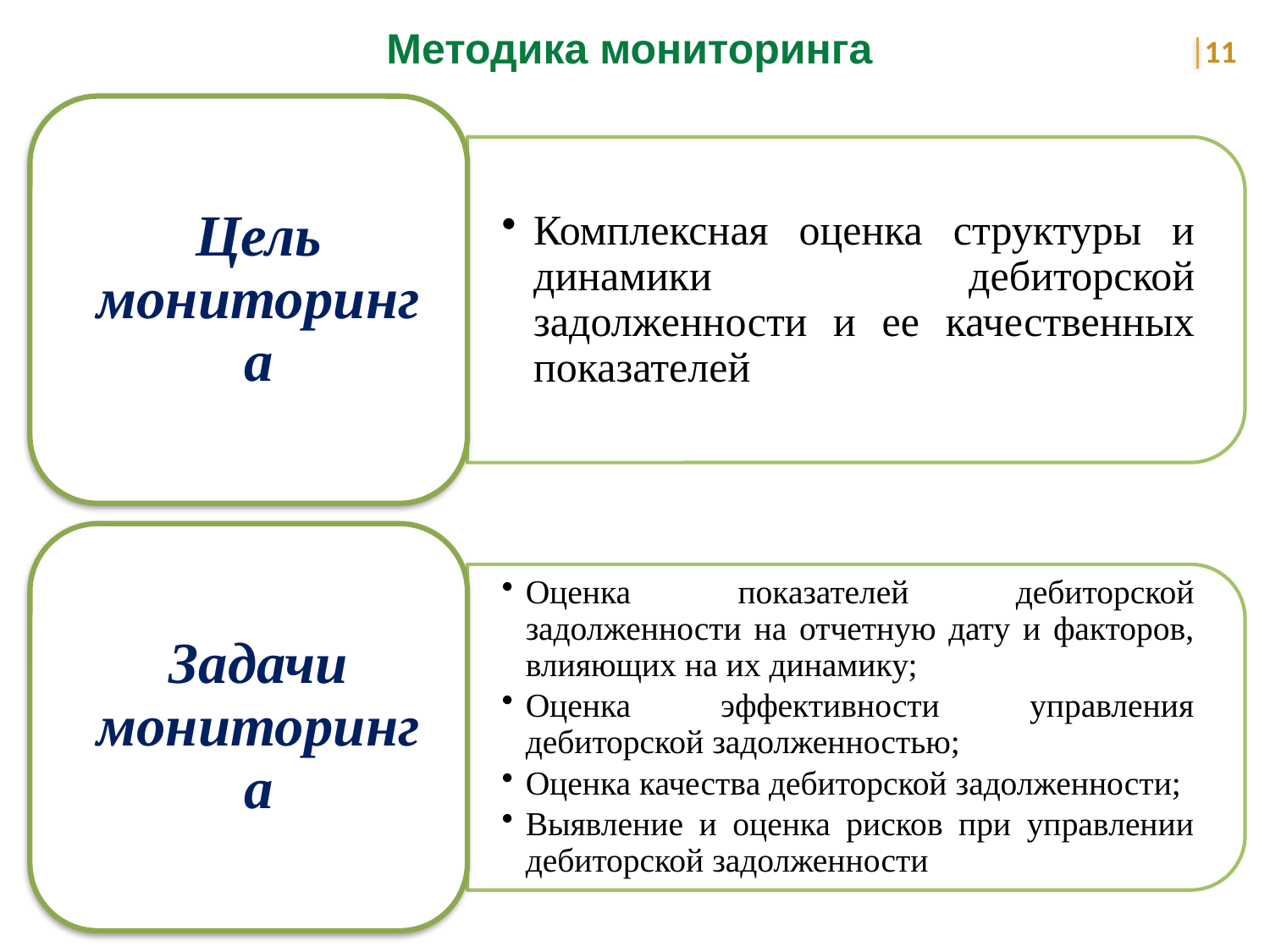

Методика мониторинга
11
Комплексная оценка структуры и динамики дебиторской задолженности и ее качественных показателей
Цель мониторинга
Оценка показателей дебиторской задолженности на отчетную дату и факторов, влияющих на их динамику;
Оценка эффективности управления дебиторской задолженностью;
Оценка качества дебиторской задолженности;
Выявление и оценка рисков при управлении дебиторской задолженности
Задачи мониторинга